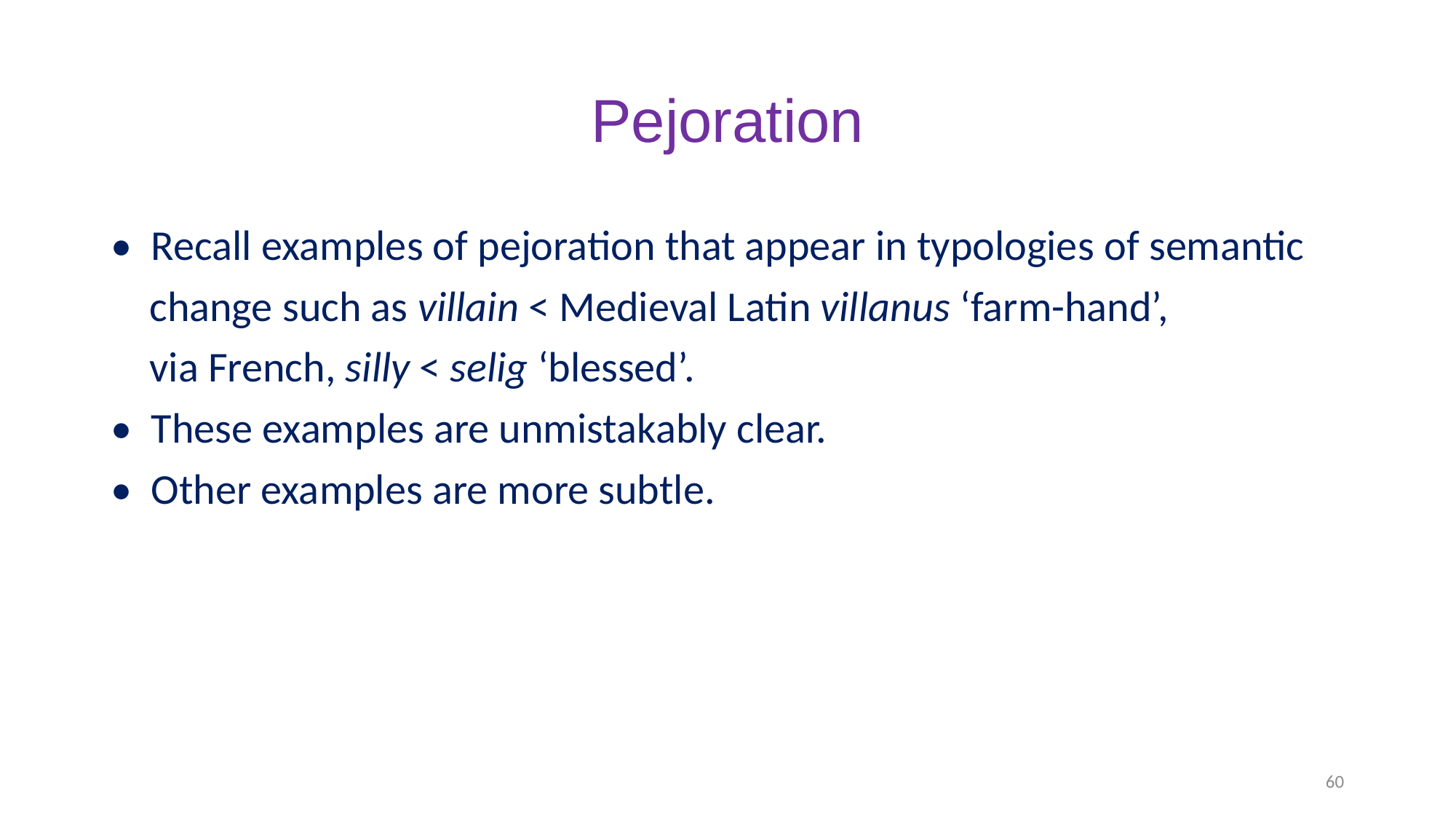

# Pejoration
•  Recall examples of pejoration that appear in typologies of semantic
    change such as villain < Medieval Latin villanus ‘farm-hand’,
    via French, silly < selig ‘blessed’.
•  These examples are unmistakably clear.
•  Other examples are more subtle.

60